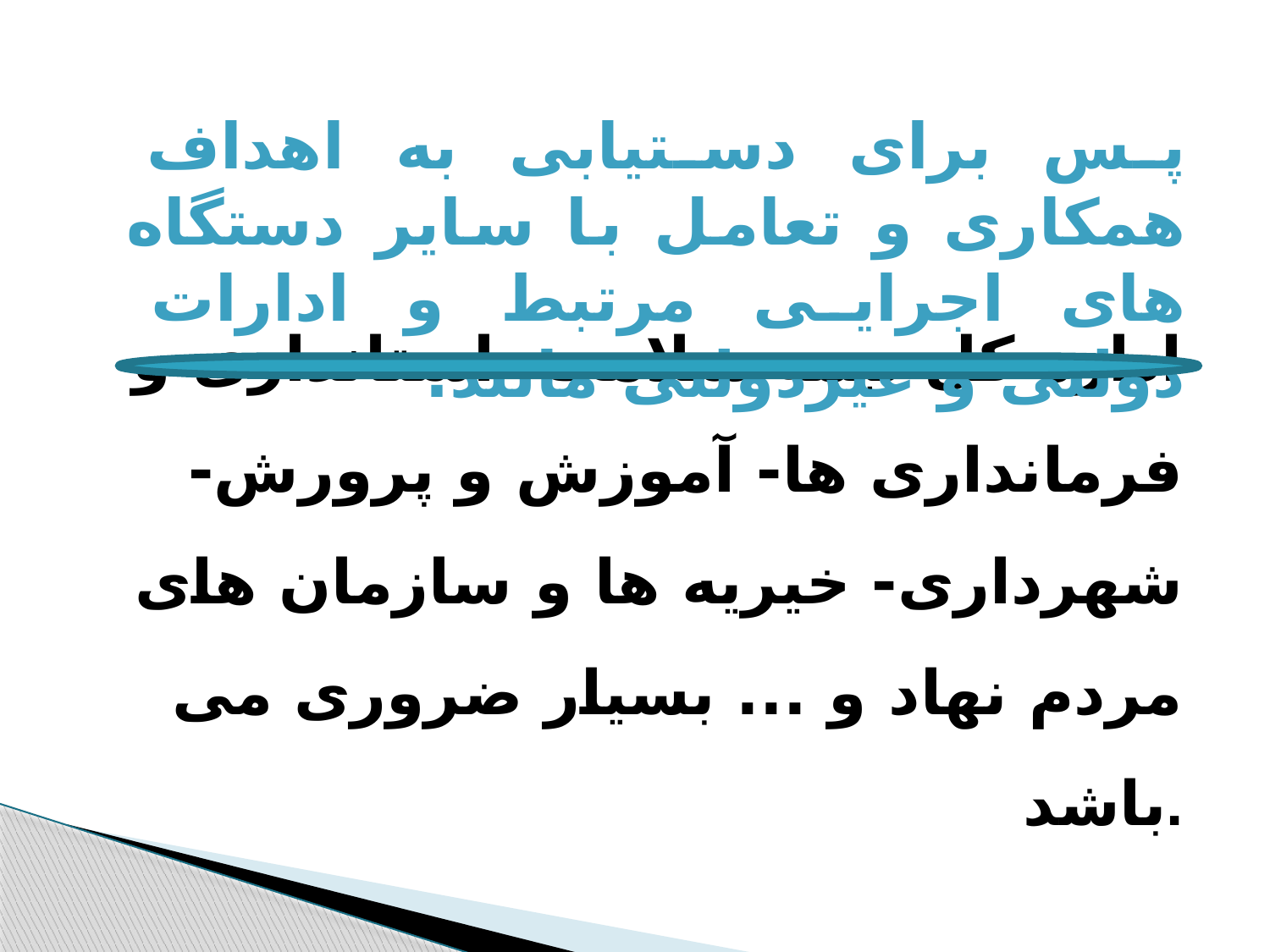

پس برای دستیابی به اهداف همکاری و تعامل با سایر دستگاه های اجرایی مرتبط و ادارات دولتی و غیردولتی مانند:
# اداره کل بیمه سلامت- استانداری و فرمانداری ها- آموزش و پرورش- شهرداری- خیریه ها و سازمان های مردم نهاد و ... بسیار ضروری می باشد.